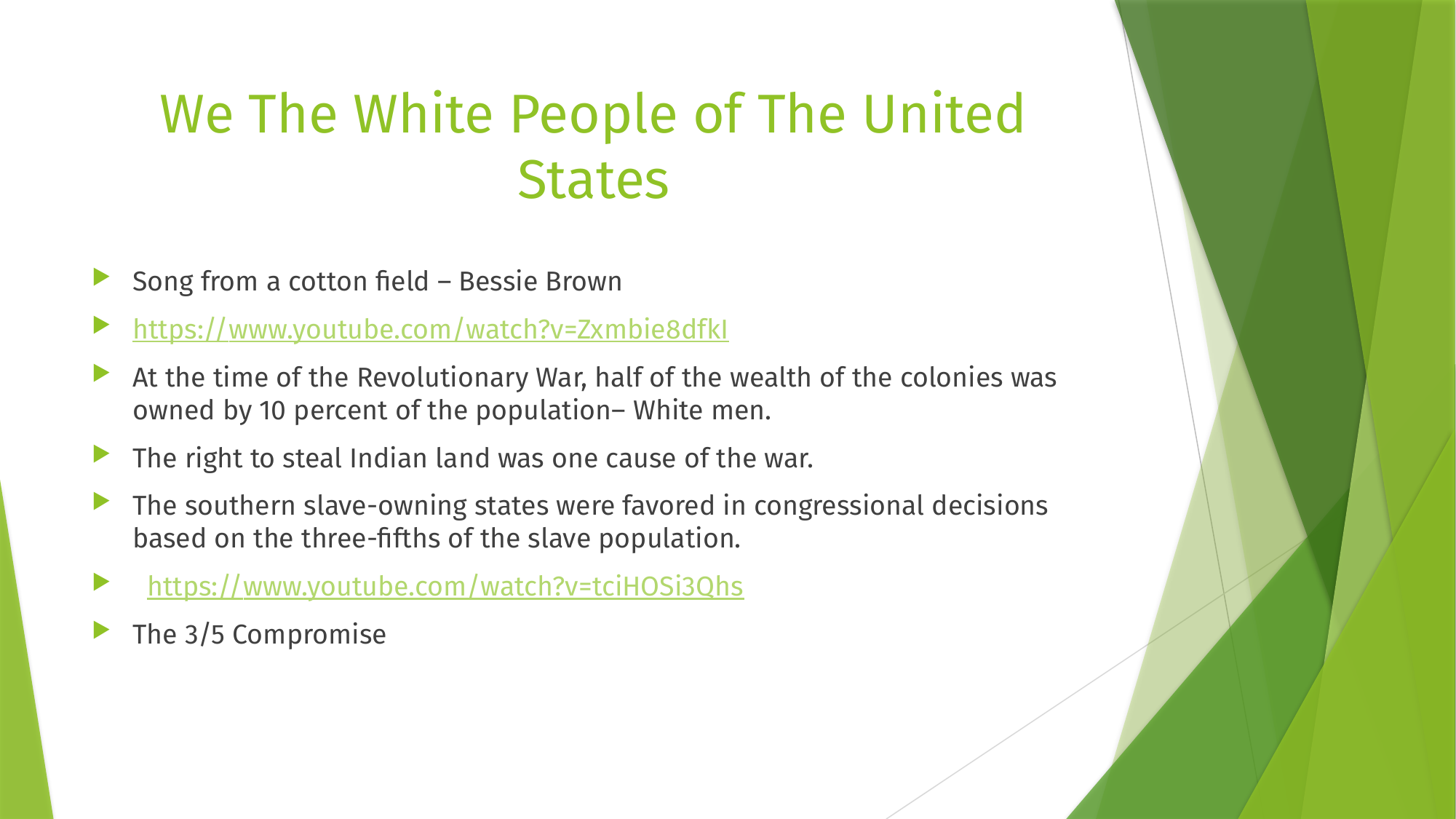

# We The White People of The United States
Song from a cotton field – Bessie Brown
https://www.youtube.com/watch?v=Zxmbie8dfkI
At the time of the Revolutionary War, half of the wealth of the colonies was owned by 10 percent of the population– White men.
The right to steal Indian land was one cause of the war.
The southern slave-owning states were favored in congressional decisions based on the three-fifths of the slave population.
  https://www.youtube.com/watch?v=tciHOSi3Qhs
The 3/5 Compromise